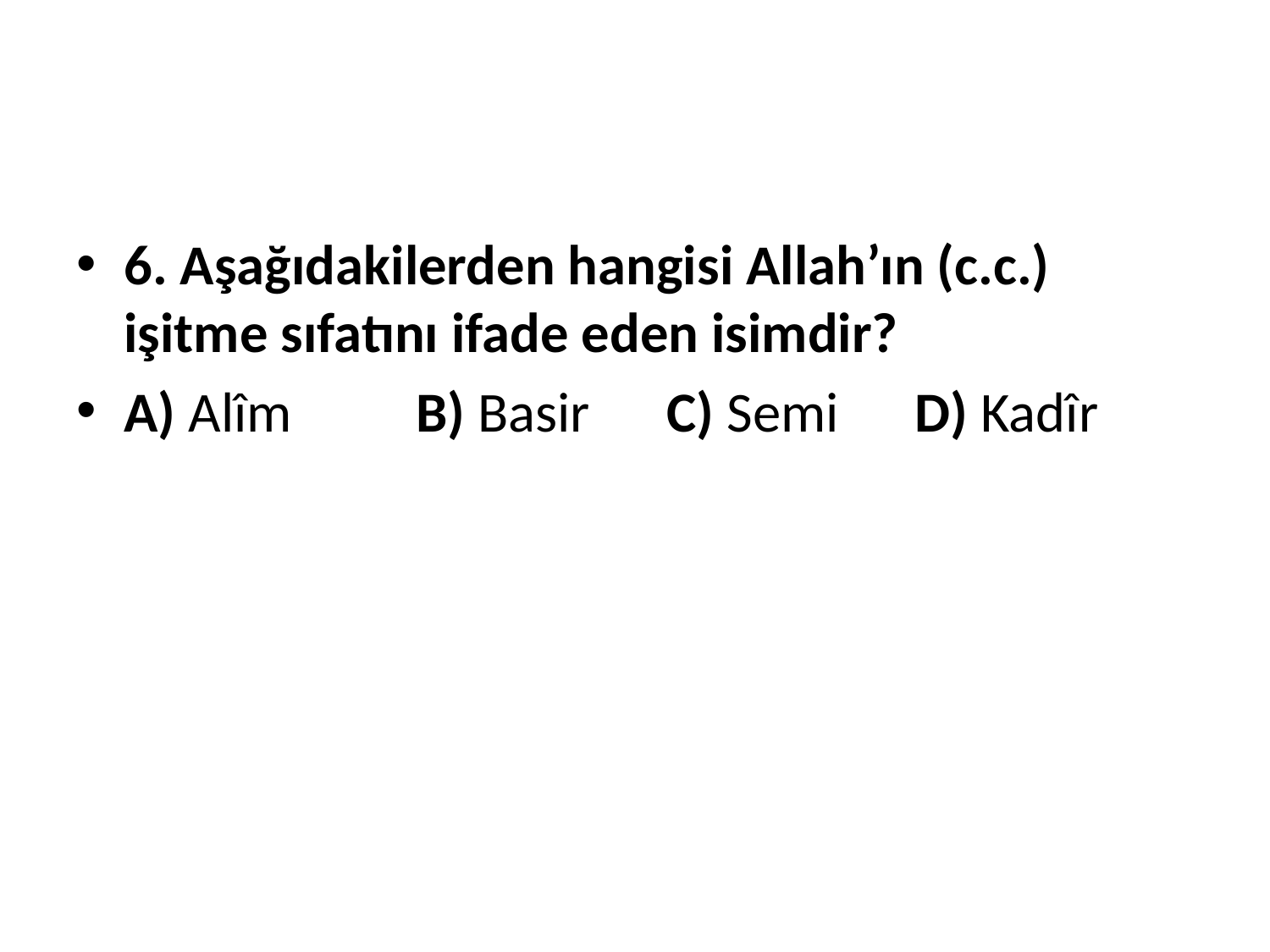

#
6. Aşağıdakilerden hangisi Allah’ın (c.c.) işitme sıfatını ifade eden isimdir?
A) Alîm 	   B) Basir      C) Semi      D) Kadîr